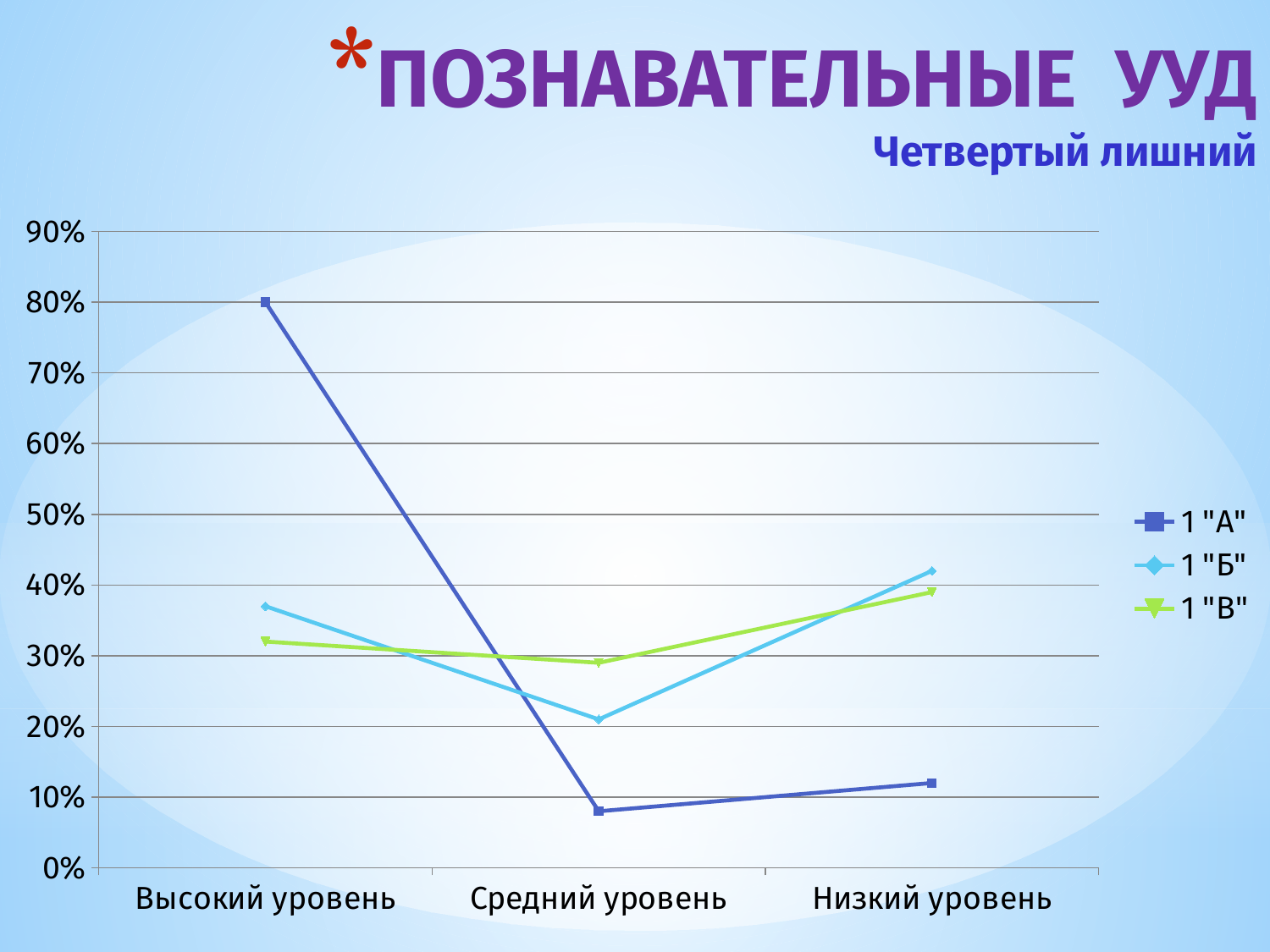

# ПОЗНАВАТЕЛЬНЫЕ  УУД Четвертый лишний

### Chart

| Category | 1 "А" | 1 "Б" | 1 "В" |
|---|---|---|---|
| Высокий уровень | 0.8 | 0.3700000000000001 | 0.3200000000000001 |
| Средний уровень | 0.08000000000000003 | 0.21000000000000005 | 0.2900000000000001 |
| Низкий уровень | 0.12000000000000002 | 0.4200000000000001 | 0.3900000000000001 |